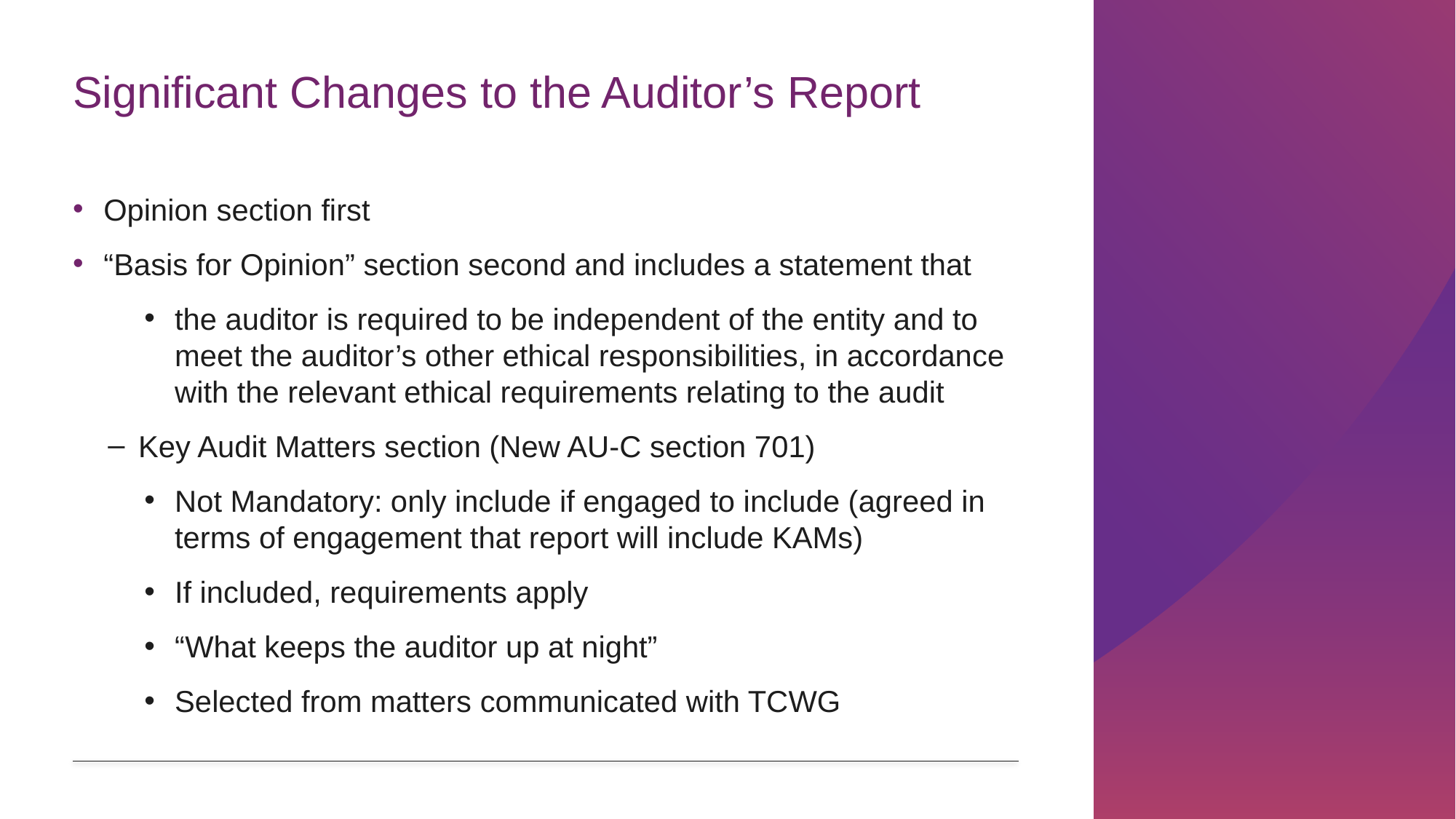

# Significant Changes to the Auditor’s Report
Opinion section first
“Basis for Opinion” section second and includes a statement that
the auditor is required to be independent of the entity and to meet the auditor’s other ethical responsibilities, in accordance with the relevant ethical requirements relating to the audit
Key Audit Matters section (New AU-C section 701)
Not Mandatory: only include if engaged to include (agreed in terms of engagement that report will include KAMs)
If included, requirements apply
“What keeps the auditor up at night”
Selected from matters communicated with TCWG